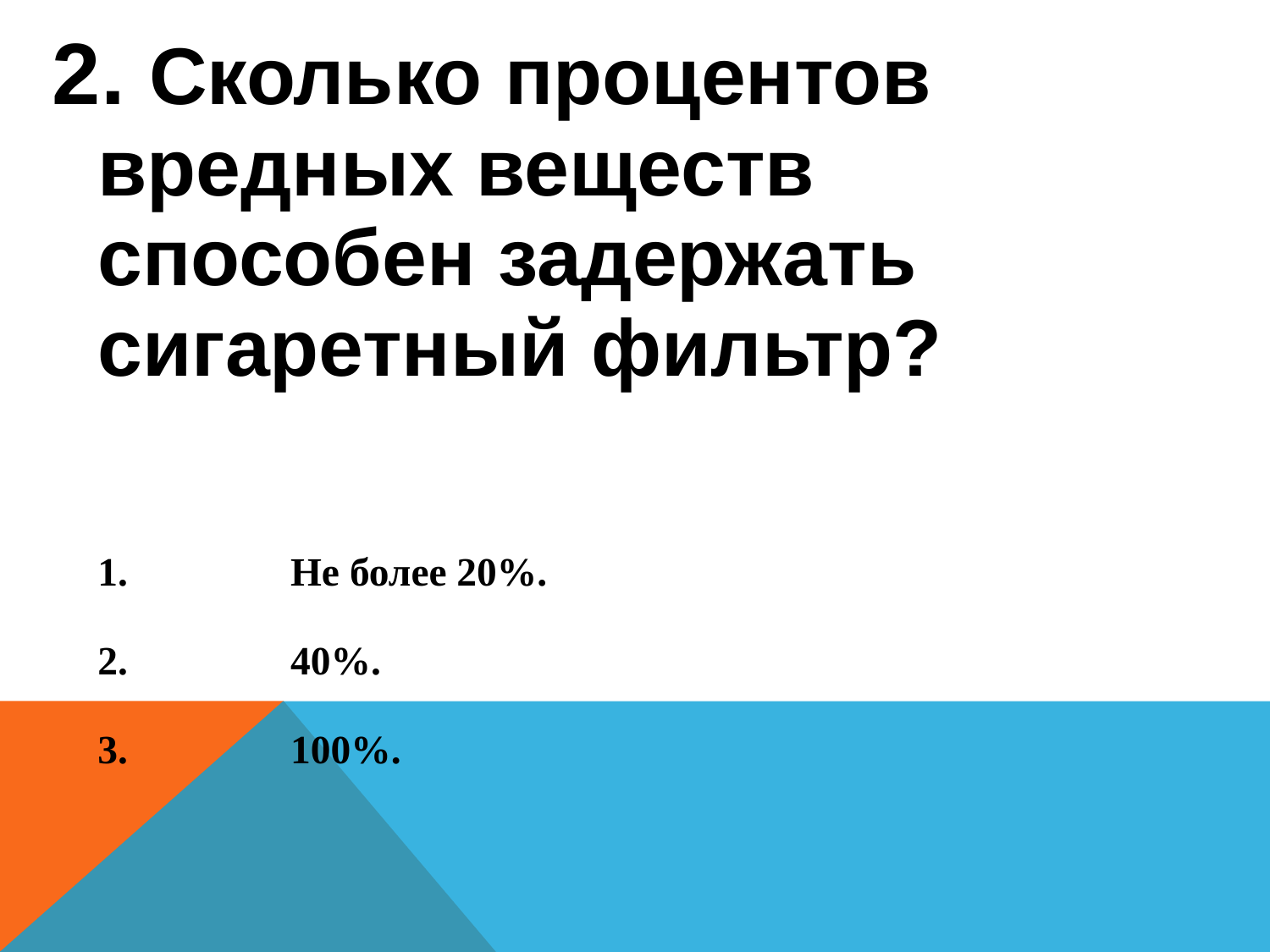

2. Сколько процентов вредных веществ способен задержать сигаретный фильтр?

1.                Не более 20%.
2.                40%.
3.                100%.
#